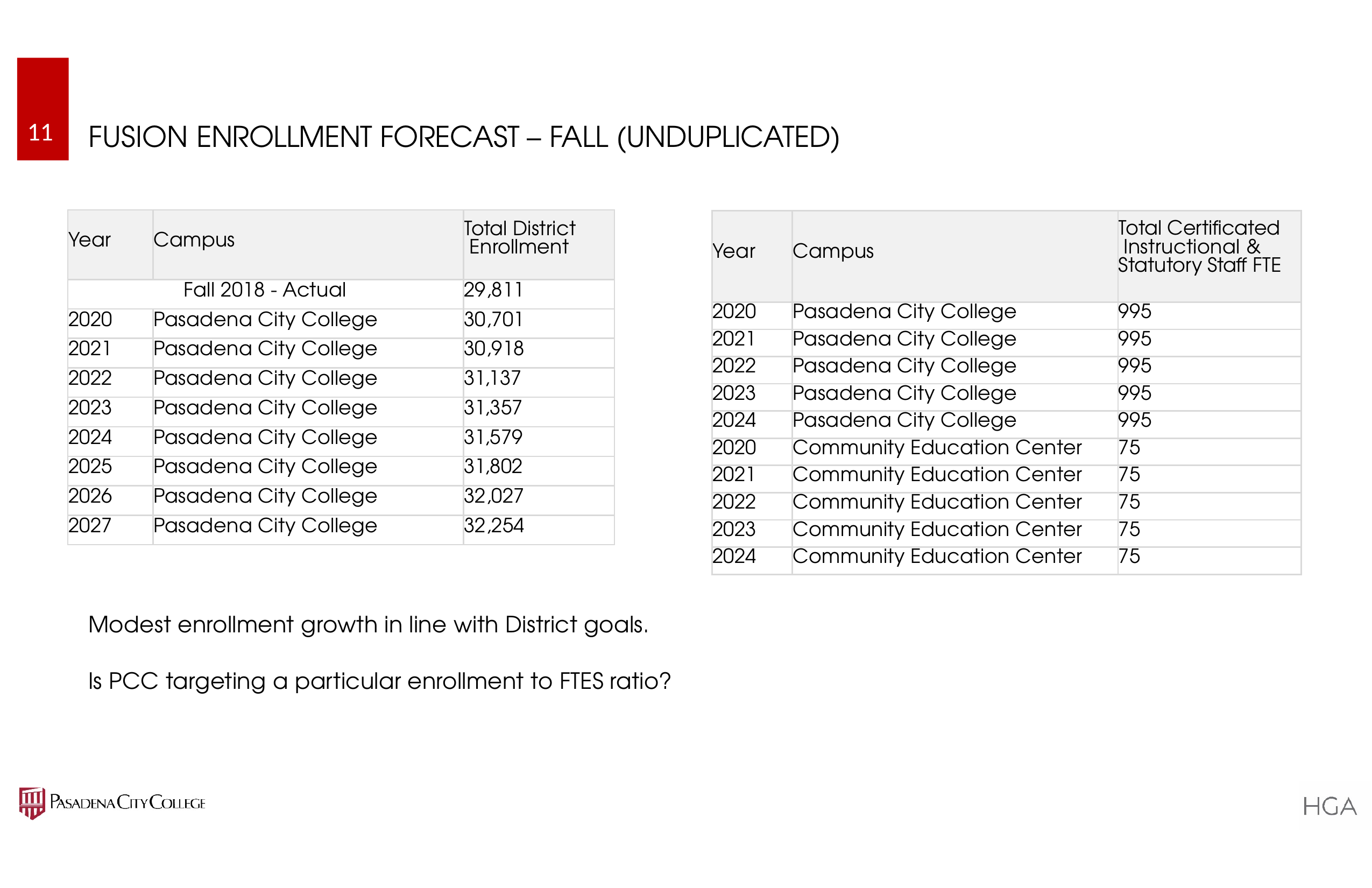

11
# FUSION ENROLLMENT FORECAST – FALL (UNDUPLICATED)
| Year | Campus | Total District Enrollment |
| --- | --- | --- |
| Fall 2018 - Actual |  | 29,811 |
| 2020 | Pasadena City College | 30,701 |
| 2021 | Pasadena City College | 30,918 |
| 2022 | Pasadena City College | 31,137 |
| 2023 | Pasadena City College | 31,357 |
| 2024 | Pasadena City College | 31,579 |
| 2025 | Pasadena City College | 31,802 |
| 2026 | Pasadena City College | 32,027 |
| 2027 | Pasadena City College | 32,254 |
| Year | Campus | Total Certificated Instructional & Statutory Staff FTE |
| --- | --- | --- |
| 2020 | Pasadena City College | 995 |
| 2021 | Pasadena City College | 995 |
| 2022 | Pasadena City College | 995 |
| 2023 | Pasadena City College | 995 |
| 2024 | Pasadena City College | 995 |
| 2020 | Community Education Center | 75 |
| 2021 | Community Education Center | 75 |
| 2022 | Community Education Center | 75 |
| 2023 | Community Education Center | 75 |
| 2024 | Community Education Center | 75 |
Modest enrollment growth in line with District goals.

Is PCC targeting a particular enrollment to FTES ratio?